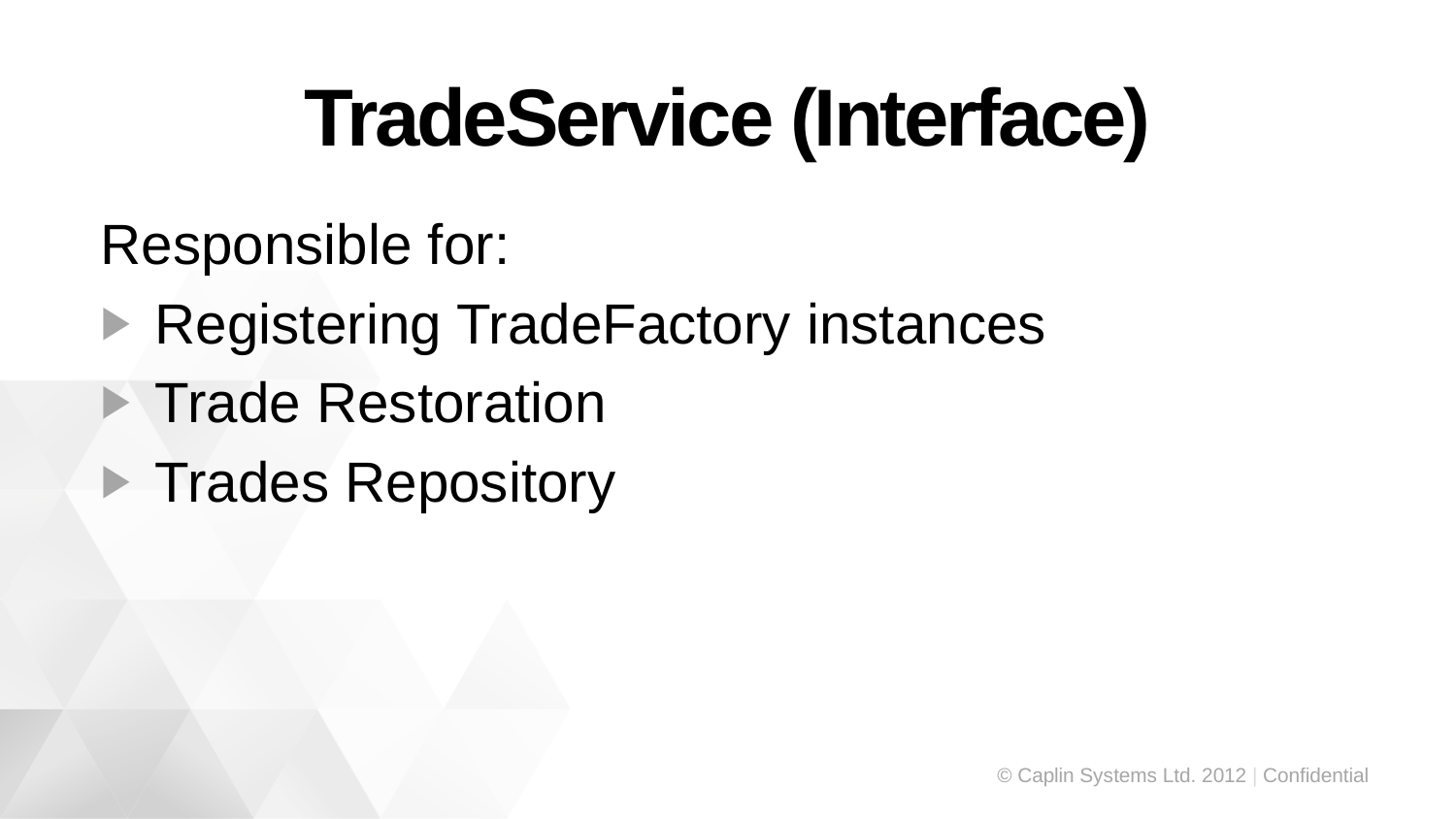

# TradeService (Interface)
Responsible for:
Registering TradeFactory instances
Trade Restoration
Trades Repository